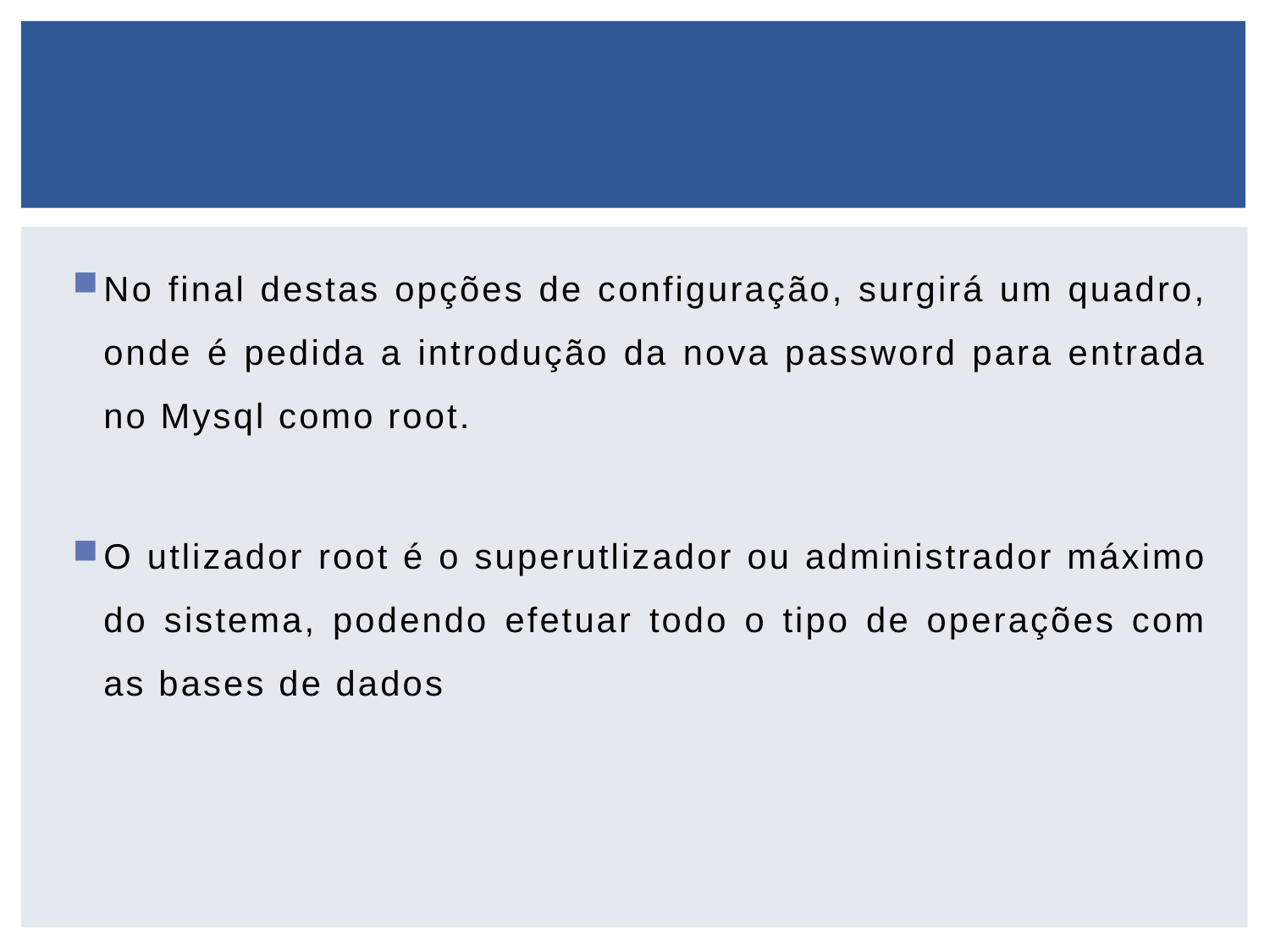

#
No final destas opções de configuração, surgirá um quadro, onde é pedida a introdução da nova password para entrada no Mysql como root.

O utlizador root é o superutlizador ou administrador máximo do sistema, podendo efetuar todo o tipo de operações com as bases de dados